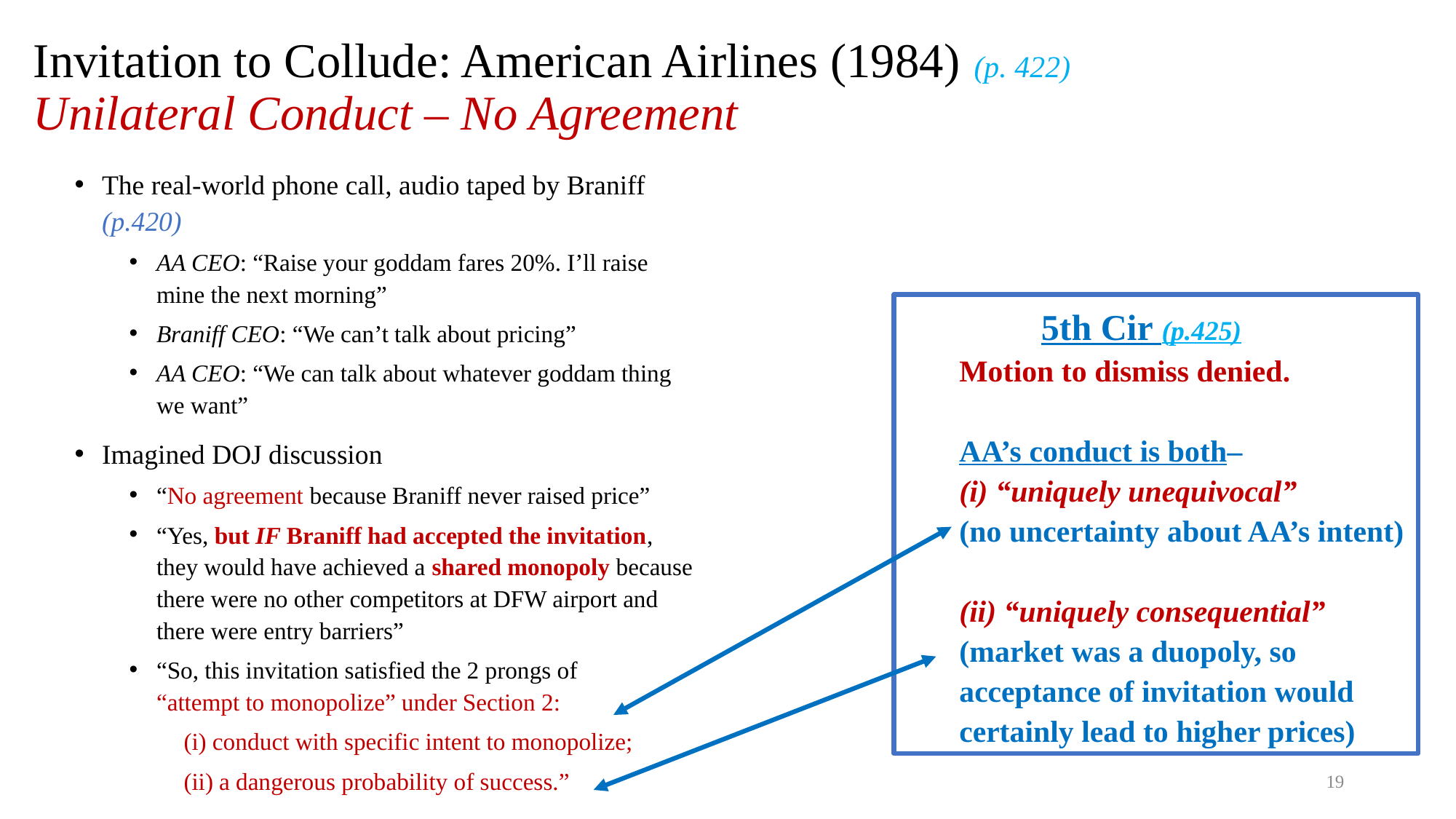

# Invitation to Collude: American Airlines (1984) (p. 422) Unilateral Conduct – No Agreement
The real-world phone call, audio taped by Braniff (p.420)
AA CEO: “Raise your goddam fares 20%. I’ll raise mine the next morning”
Braniff CEO: “We can’t talk about pricing”
AA CEO: “We can talk about whatever goddam thing we want”
Imagined DOJ discussion
“No agreement because Braniff never raised price”
“Yes, but IF Braniff had accepted the invitation, they would have achieved a shared monopoly because there were no other competitors at DFW airport and there were entry barriers”
“So, this invitation satisfied the 2 prongs of
“attempt to monopolize” under Section 2:
(i) conduct with specific intent to monopolize;
(ii) a dangerous probability of success.”

         5th Cir (p.425)
Motion to dismiss denied.
AA’s conduct is both–
(i) “uniquely unequivocal”
(no uncertainty about AA’s intent)
(ii) “uniquely consequential”
(market was a duopoly, so acceptance of invitation would certainly lead to higher prices)
19